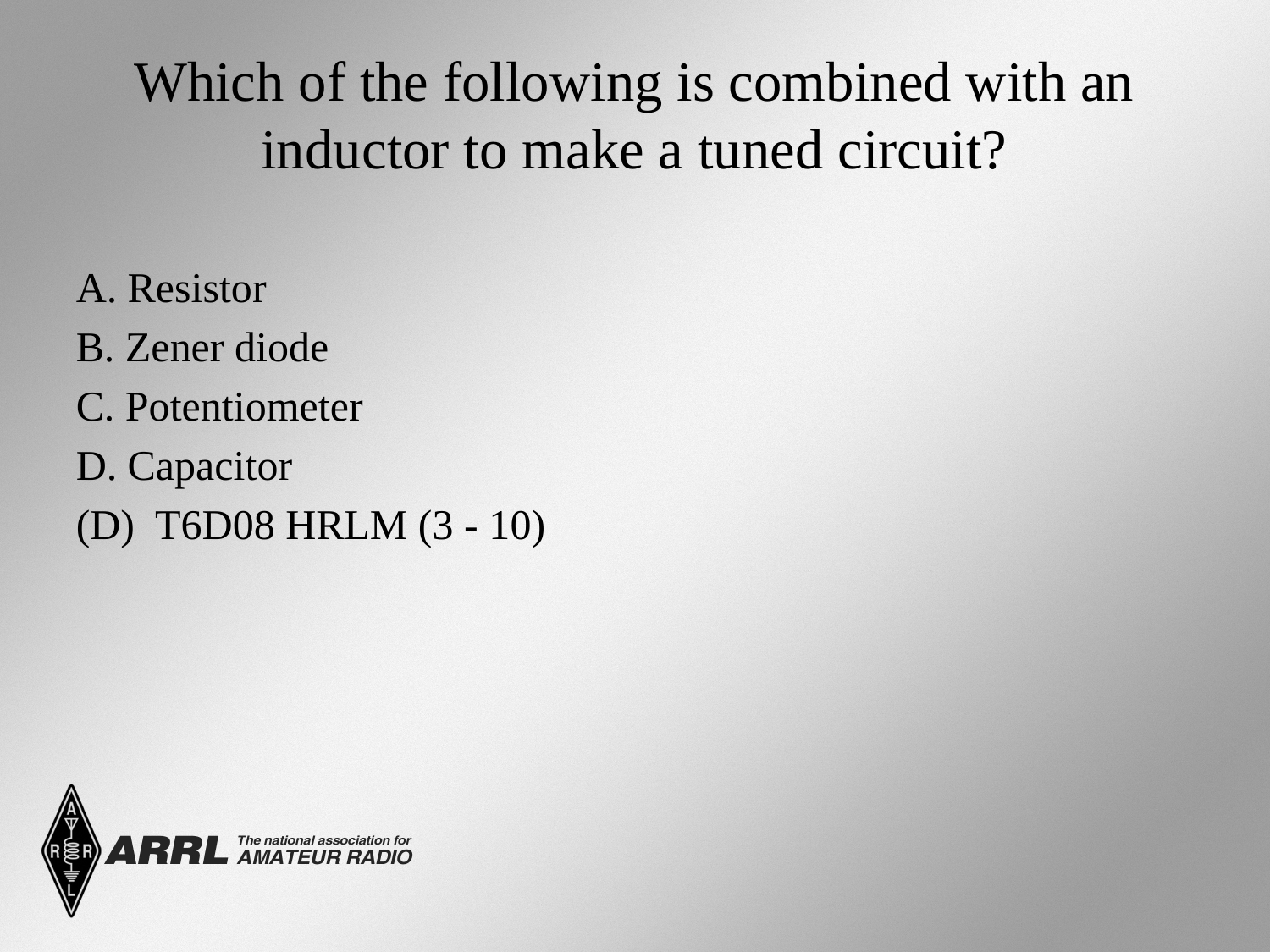

# Which of the following is combined with an inductor to make a tuned circuit?
A. Resistor
B. Zener diode
C. Potentiometer
D. Capacitor
(D)  T6D08 HRLM (3 - 10)